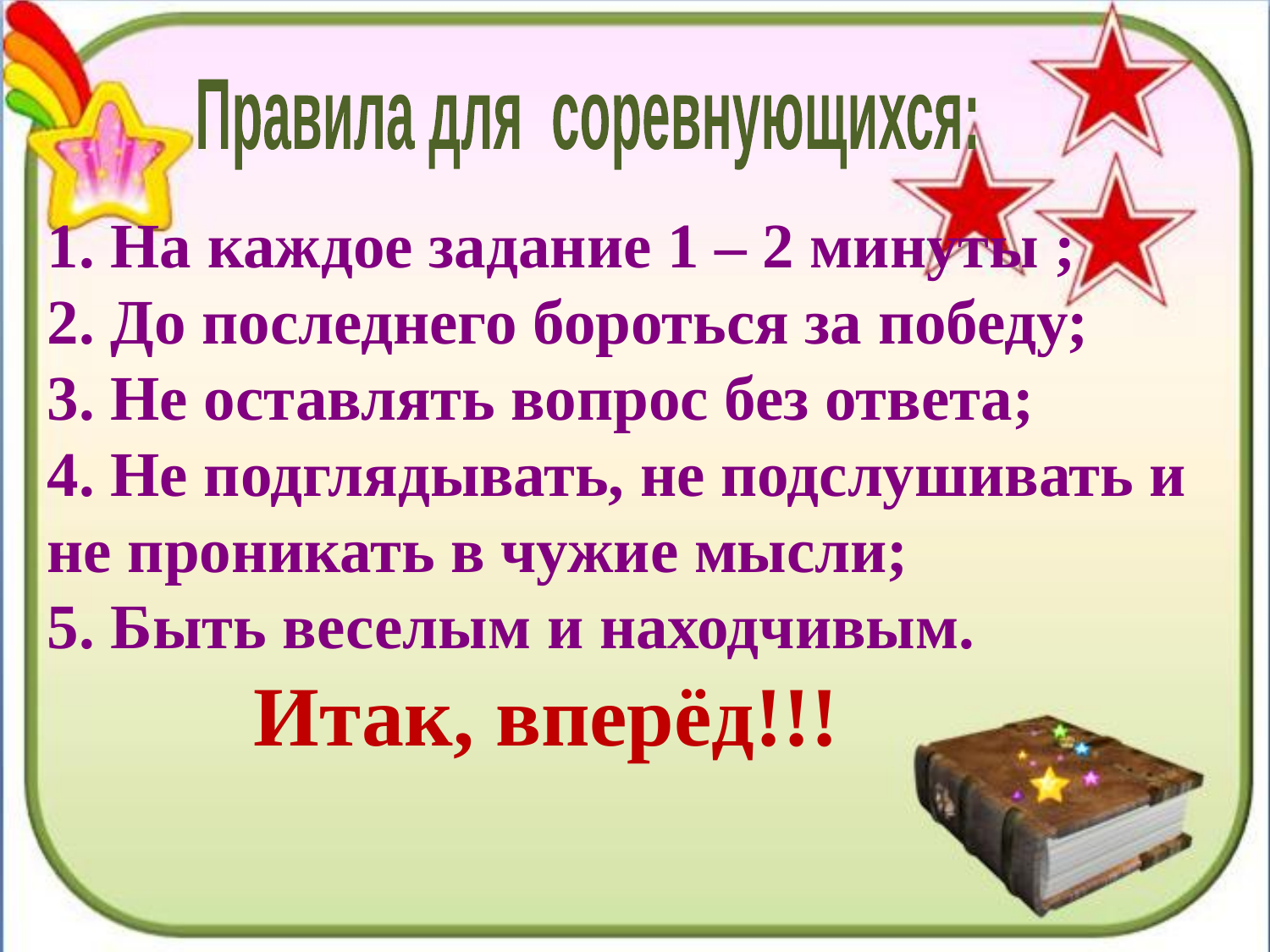

Правила для  соревнующихся:
1. На каждое задание 1 – 2 минуты ;
2. До последнего бороться за победу;
3. Не оставлять вопрос без ответа;
4. Не подглядывать, не подслушивать и не проникать в чужие мысли;
5. Быть веселым и находчивым.
             Итак, вперёд!!!